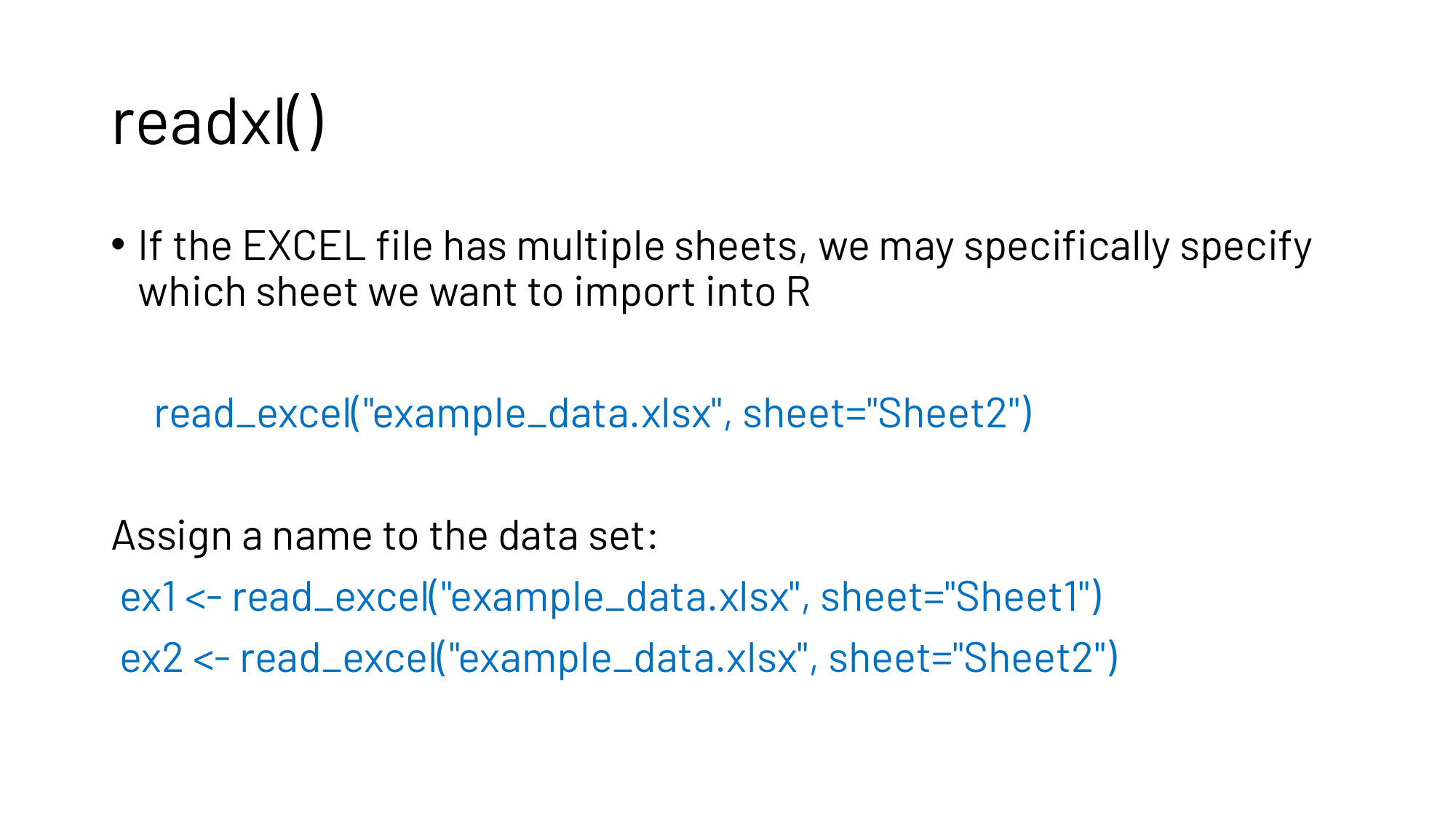

# readxl()
If the EXCEL file has multiple sheets, we may specifically specify which sheet we want to import into R

     read_excel("example_data.xlsx", sheet="Sheet2")

Assign a name to the data set:
 ex1 <- read_excel("example_data.xlsx", sheet="Sheet1")
 ex2 <- read_excel("example_data.xlsx", sheet="Sheet2")